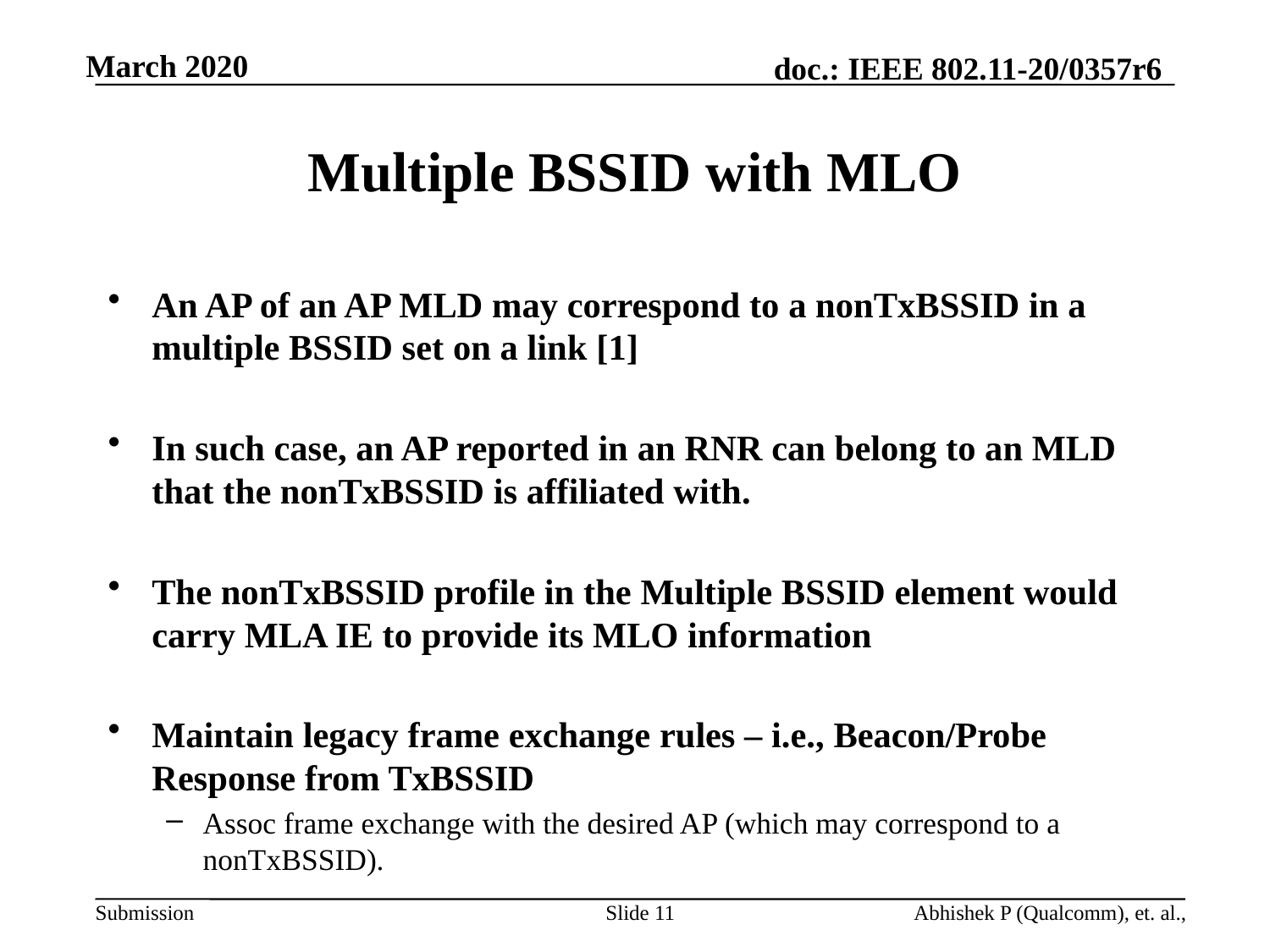

# Multiple BSSID with MLO
An AP of an AP MLD may correspond to a nonTxBSSID in a multiple BSSID set on a link [1]

In such case, an AP reported in an RNR can belong to an MLD that the nonTxBSSID is affiliated with.

The nonTxBSSID profile in the Multiple BSSID element would carry MLA IE to provide its MLO information

Maintain legacy frame exchange rules – i.e., Beacon/Probe Response from TxBSSID
Assoc frame exchange with the desired AP (which may correspond to a nonTxBSSID).
Slide 11
Abhishek P (Qualcomm), et. al.,